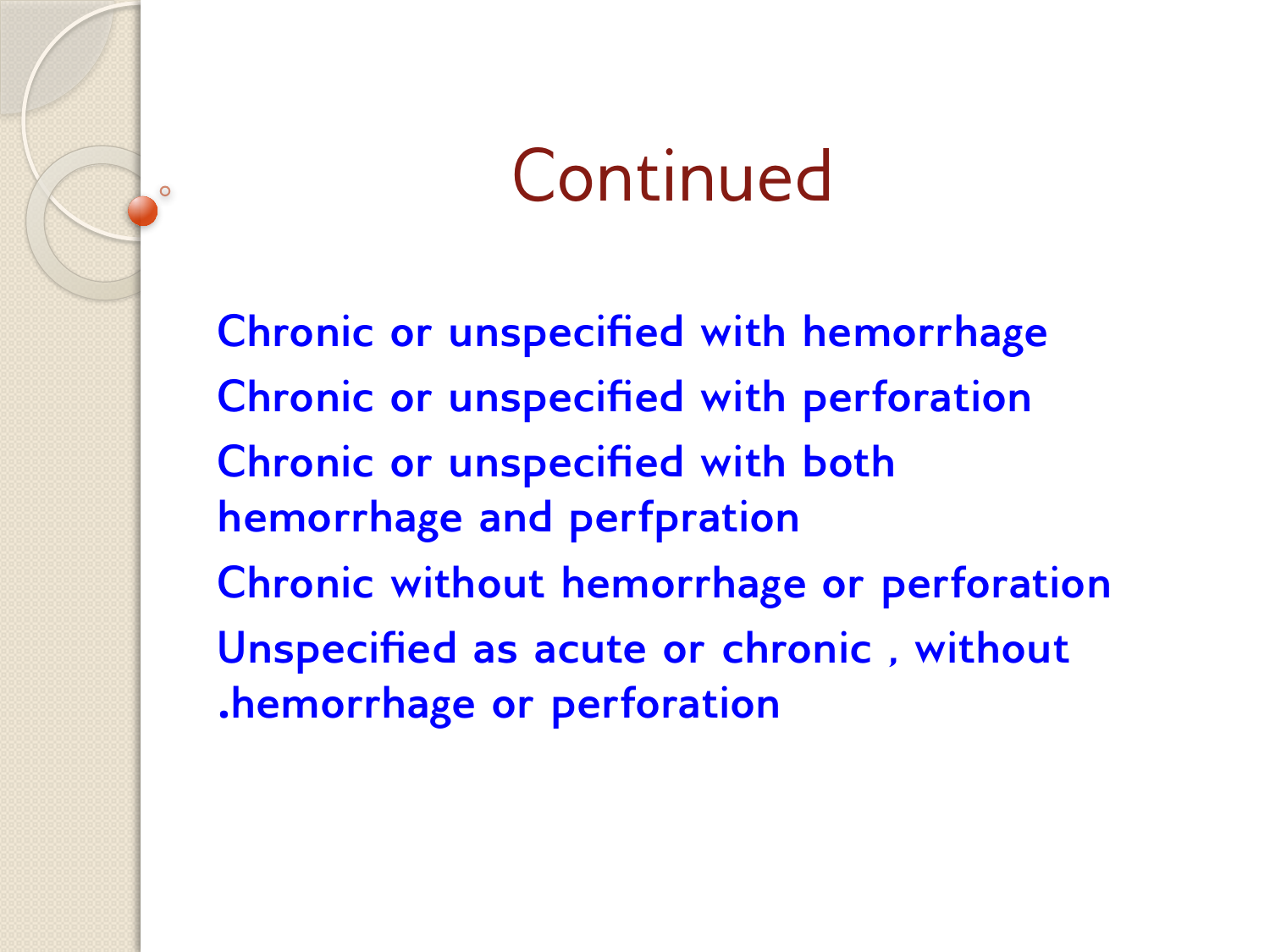

# Continued
Chronic or unspecified with hemorrhage
Chronic or unspecified with perforation
Chronic or unspecified with both              hemorrhage and perfpration
Chronic without hemorrhage or perforation
Unspecified as acute or chronic , without   hemorrhage or perforation.